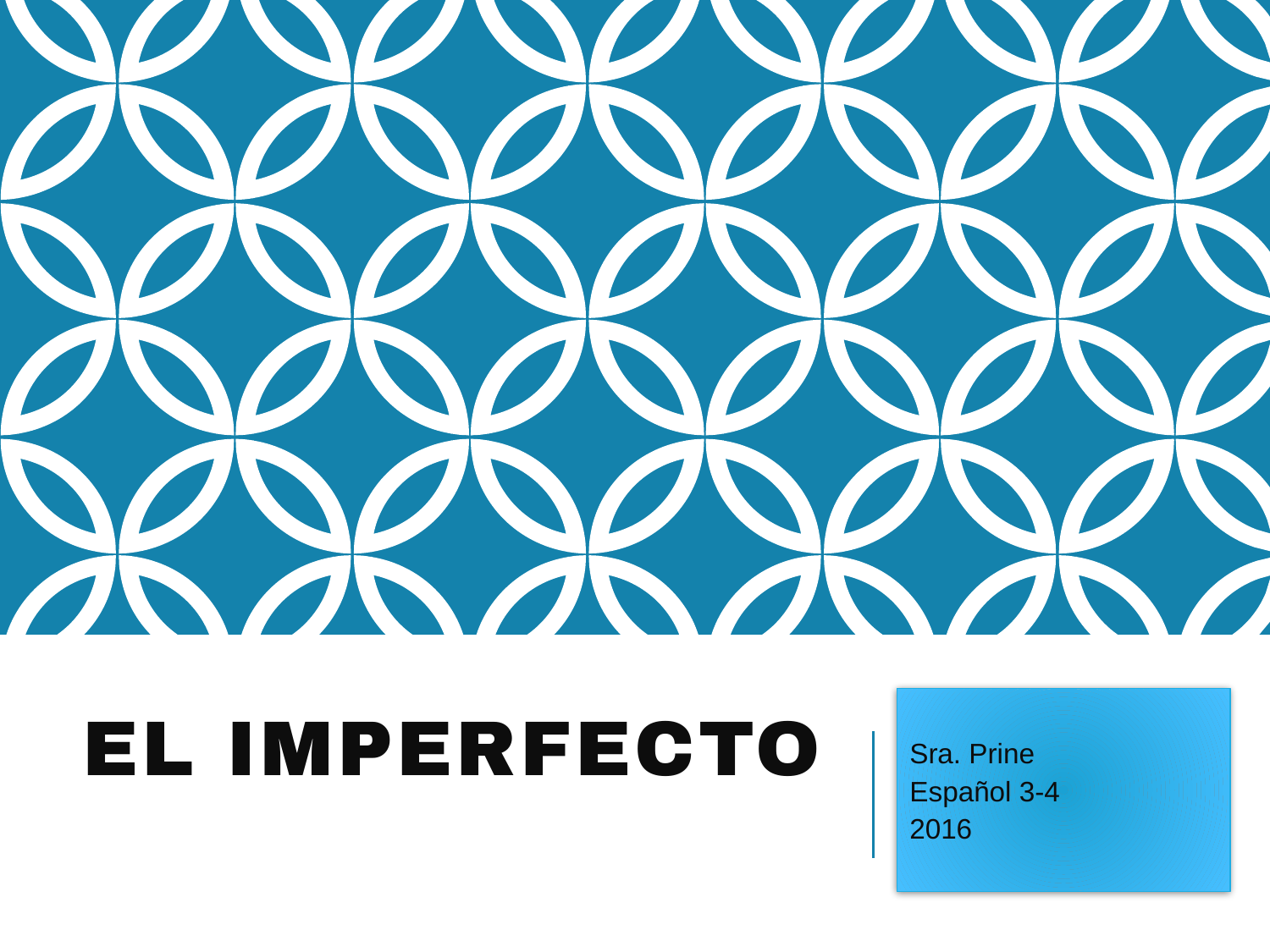

# El imperfecto
Sra. Prine
Español 3-4
2016